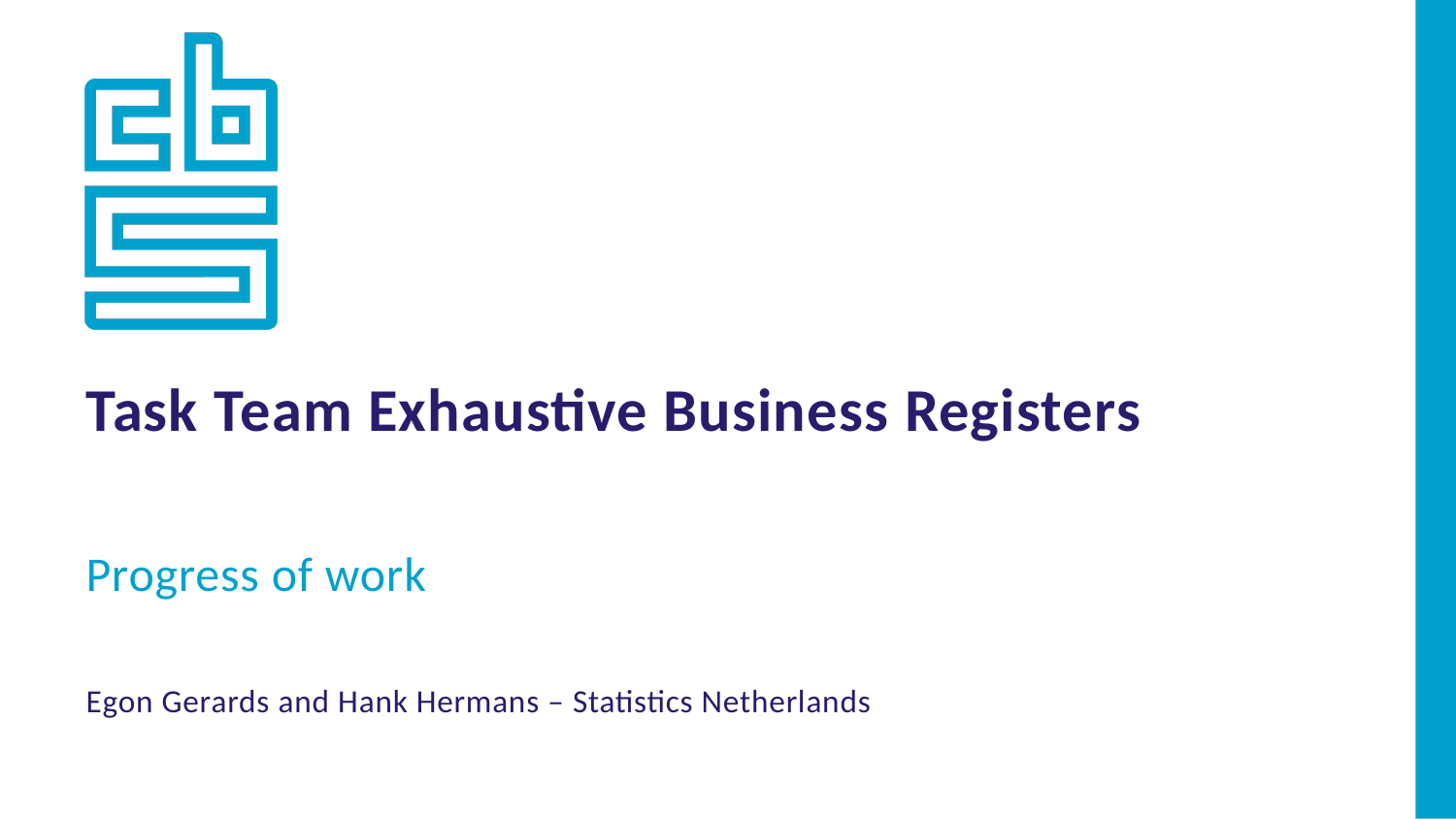

Task Team Exhaustive Business Registers
Progress of work

Egon Gerards and Hank Hermans – Statistics Netherlands